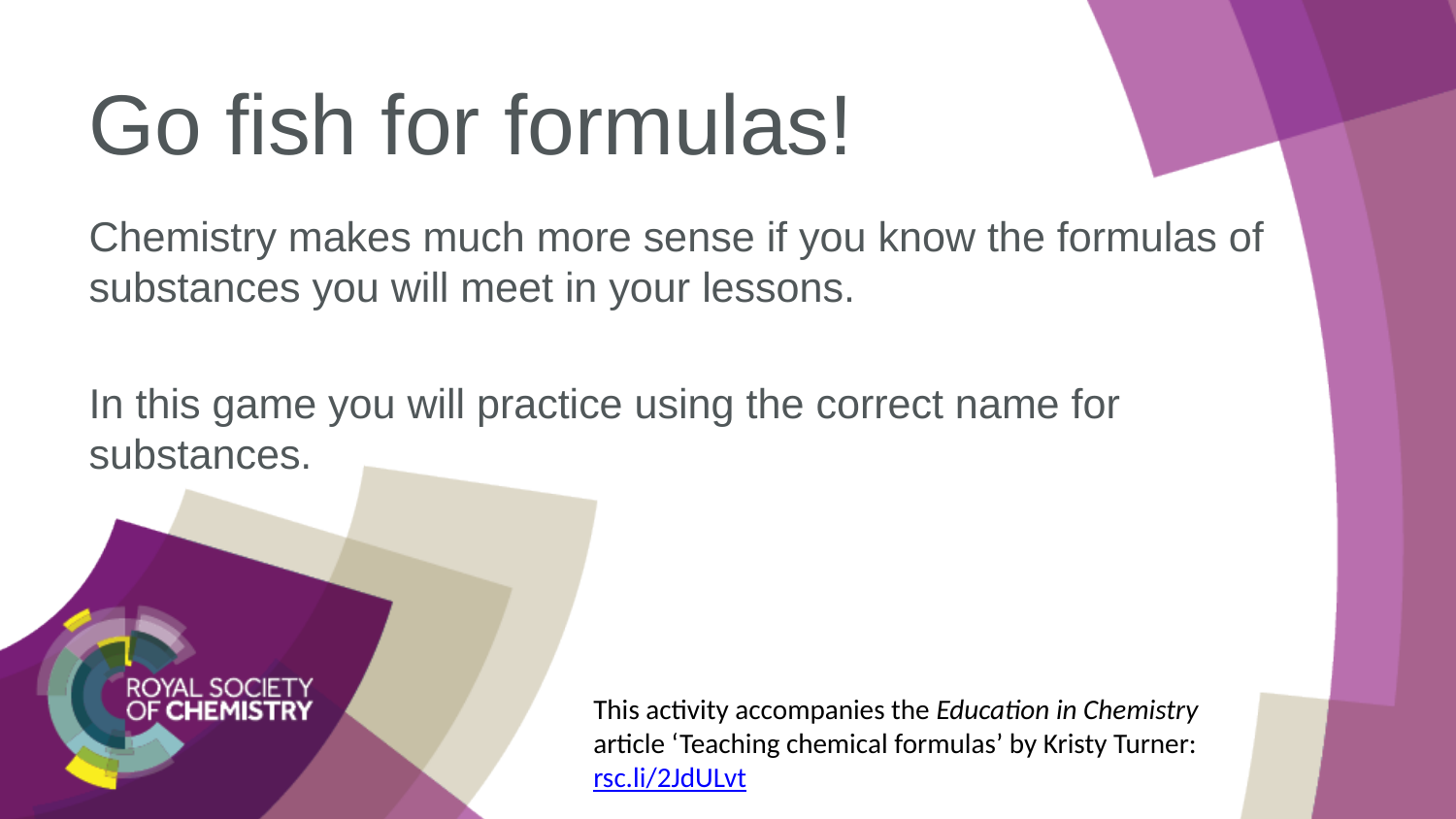

# Go fish for formulas!
Chemistry makes much more sense if you know the formulas of substances you will meet in your lessons.

In this game you will practice using the correct name for substances.
This activity accompanies the Education in Chemistry article ‘Teaching chemical formulas’ by Kristy Turner: rsc.li/2JdULvt